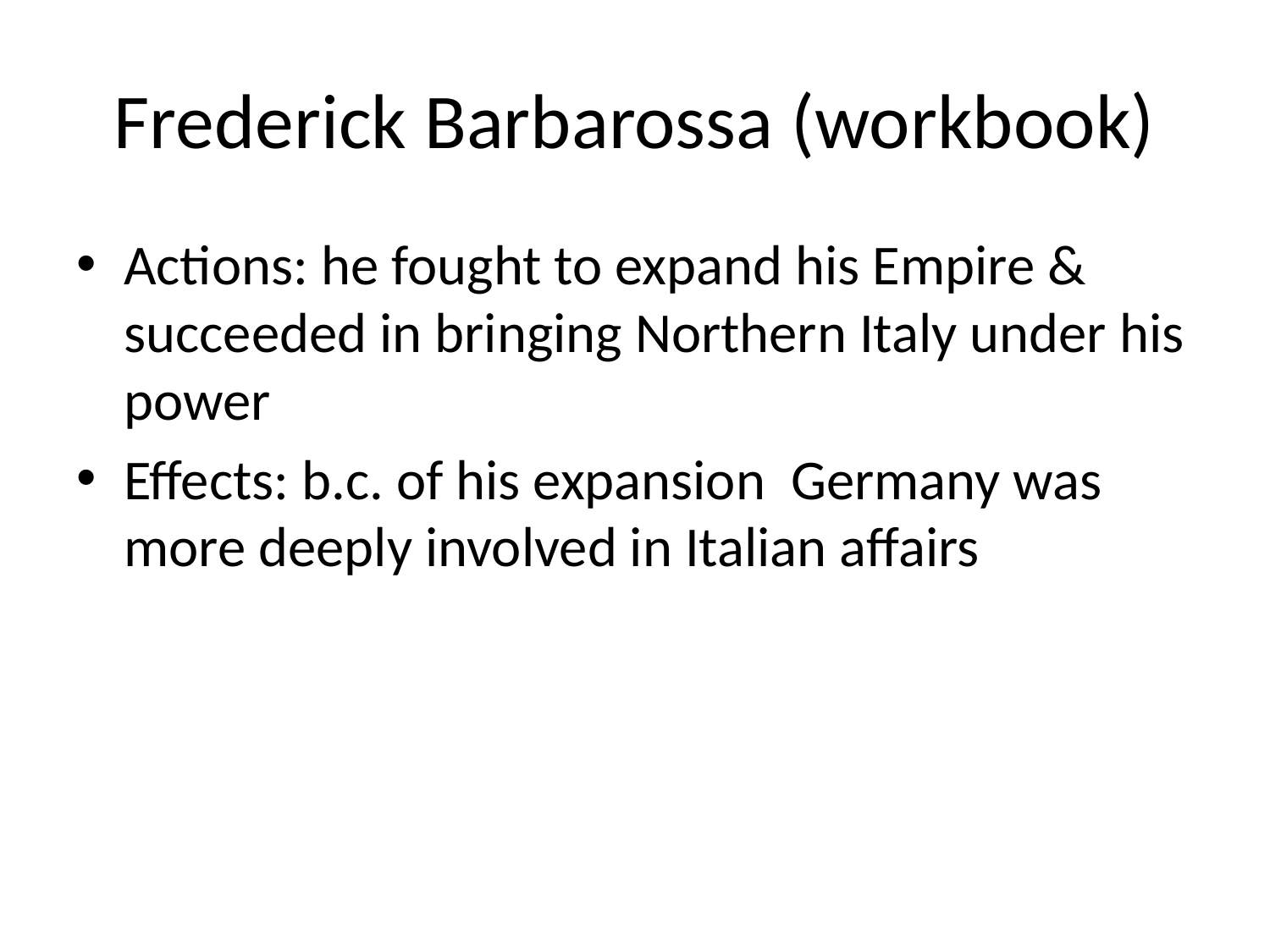

# Frederick Barbarossa (workbook)
Actions: he fought to expand his Empire & succeeded in bringing Northern Italy under his power
Effects: b.c. of his expansion  Germany was more deeply involved in Italian affairs